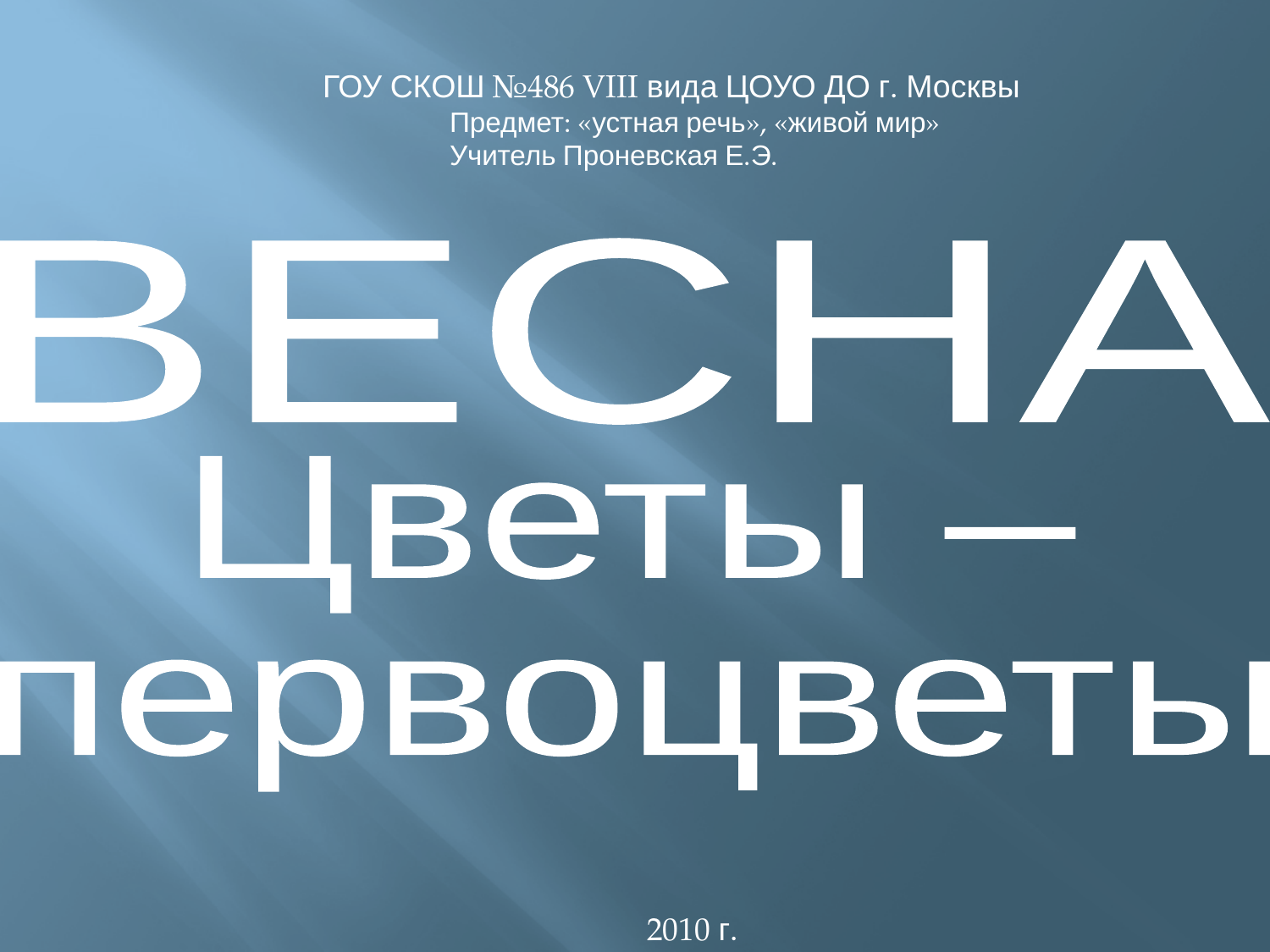

ГОУ СКОШ №486 VIII вида ЦОУО ДО г. Москвы
	Предмет: «устная речь», «живой мир»
	Учитель Проневская Е.Э.
ВЕСНА
Цветы –
первоцветы
2010 г.